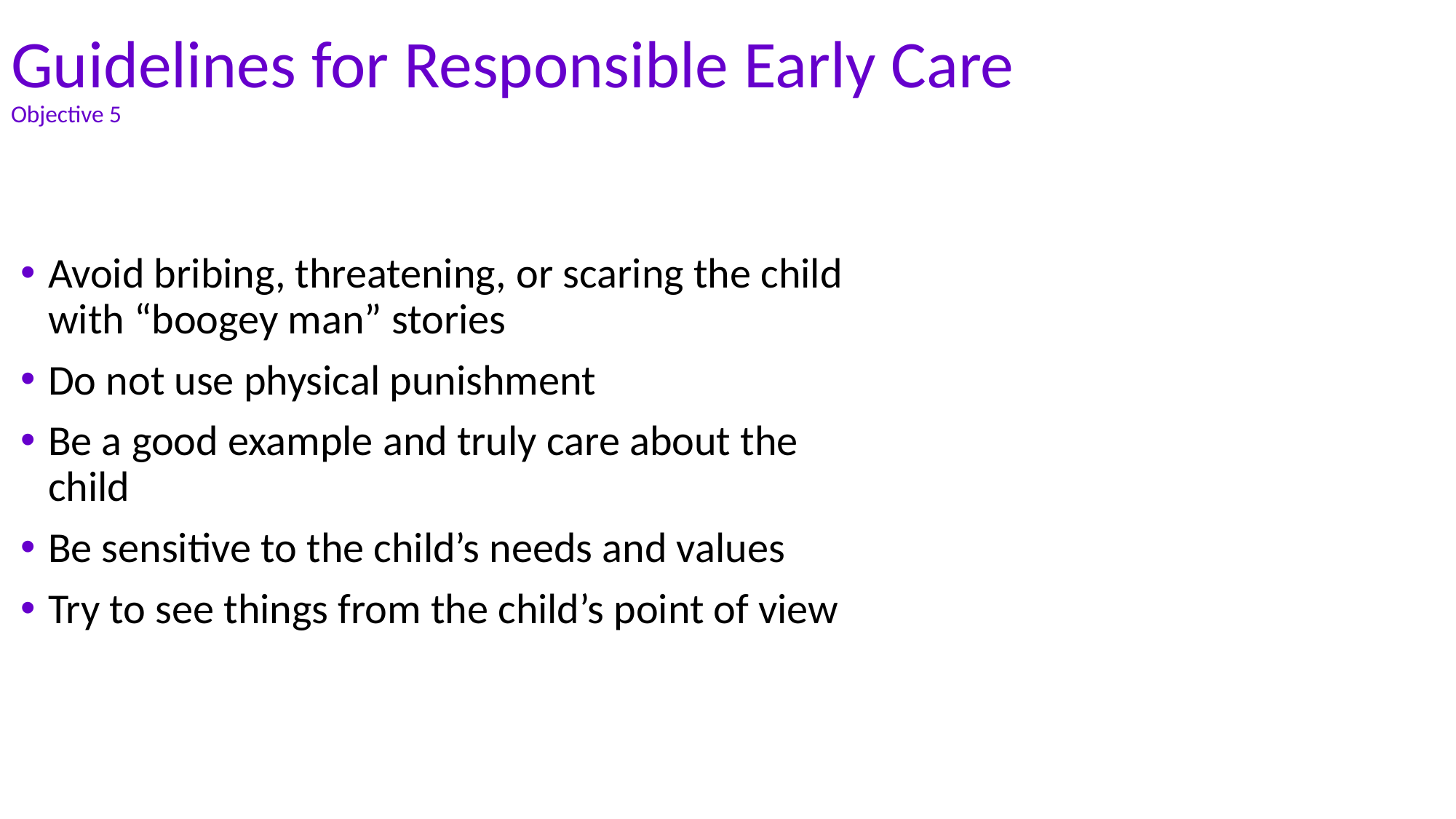

# Guidelines for Responsible Early Care Objective 5
Avoid bribing, threatening, or scaring the child with “boogey man” stories
Do not use physical punishment
Be a good example and truly care about the child
Be sensitive to the child’s needs and values
Try to see things from the child’s point of view